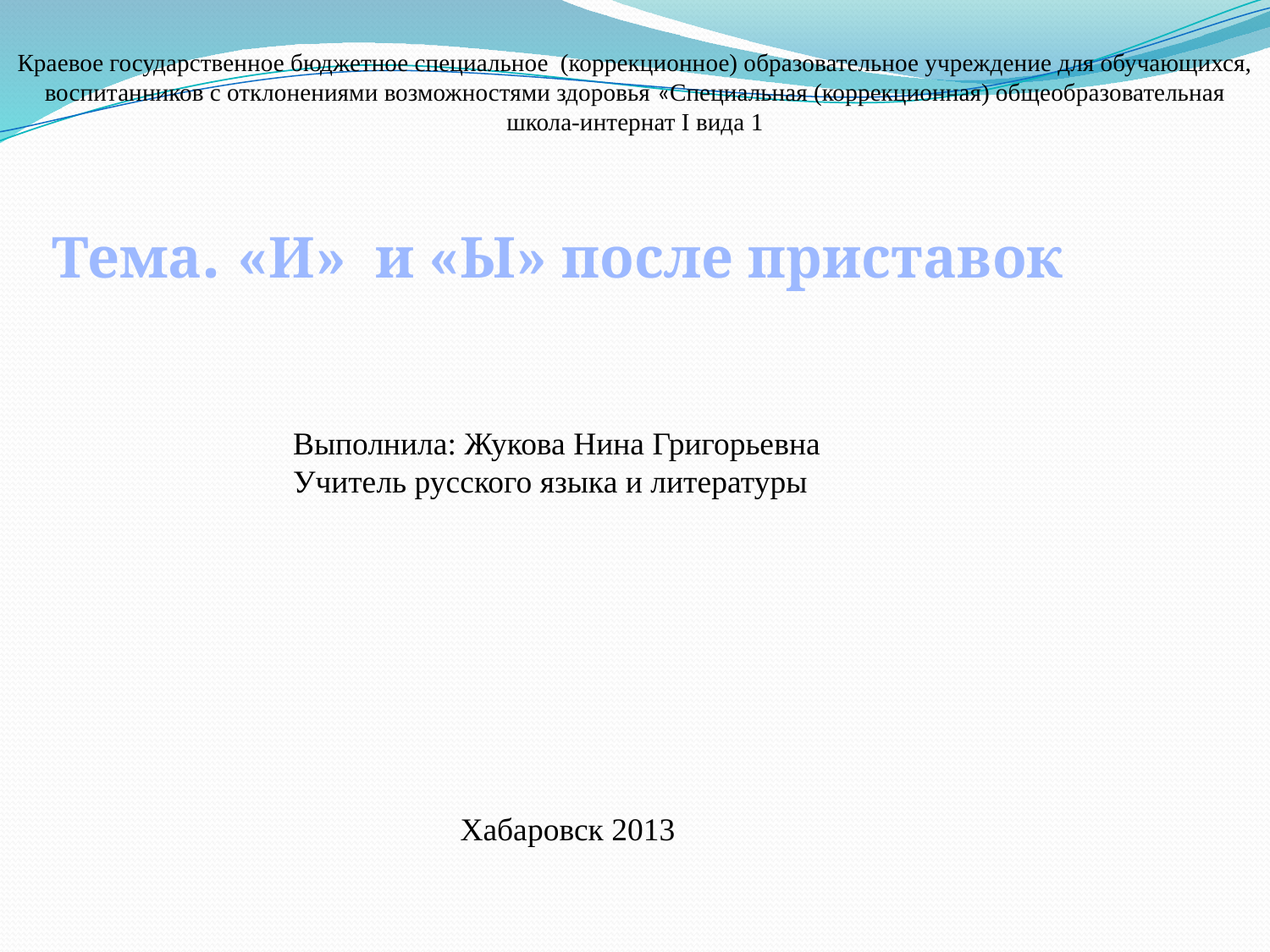

Краевое государственное бюджетное специальное  (коррекционное) образовательное учреждение для обучающихся, воспитанников с отклонениями возможностями здоровья «Специальная (коррекционная) общеобразовательная школа-интернат I вида 1
Тема. «И»  и «Ы» после приставок
Выполнила: Жукова Нина Григорьевна
Учитель русского языка и литературы
Хабаровск 2013